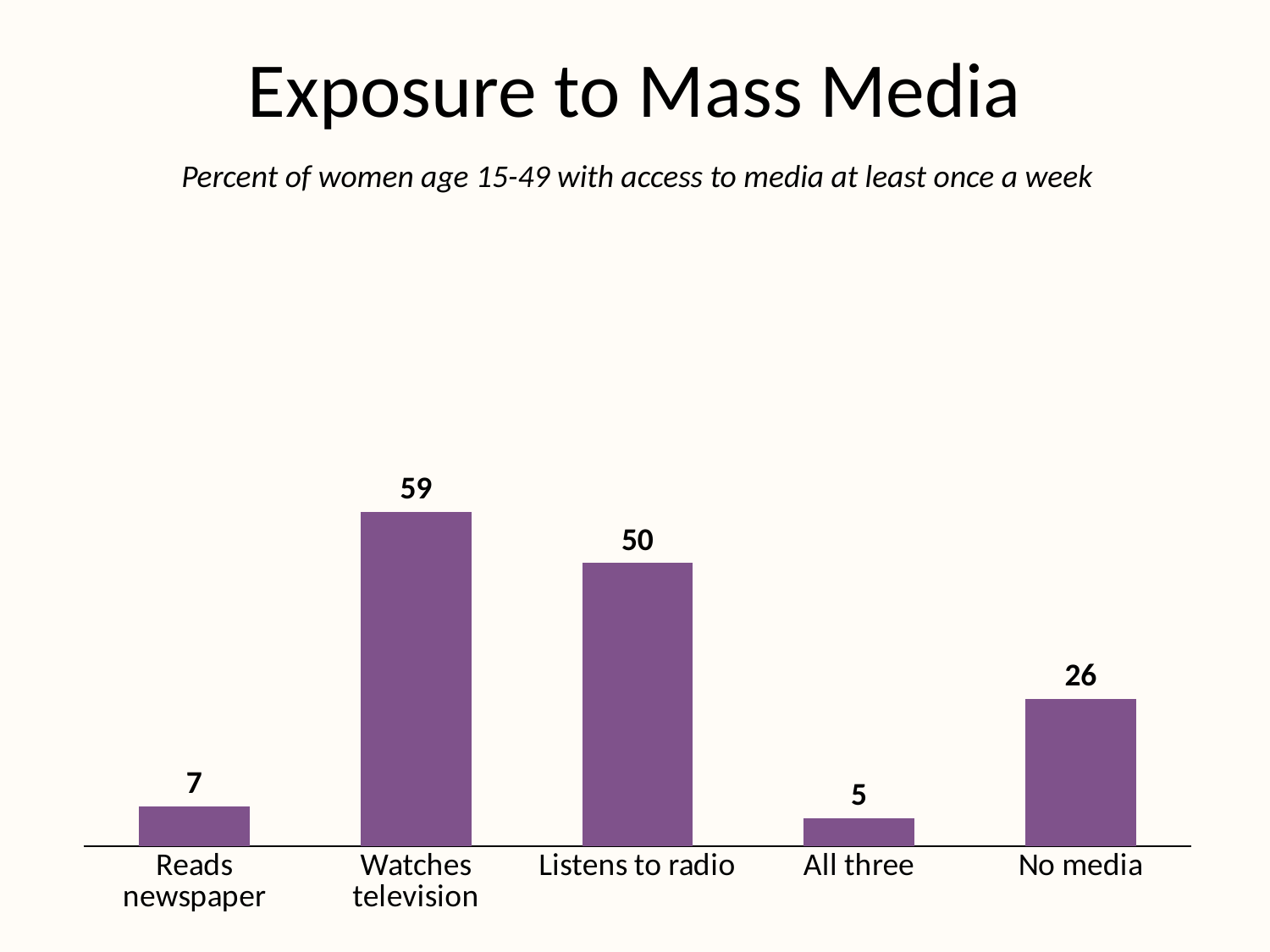

# Exposure to Mass Media
Percent of women age 15-49 with access to media at least once a week

### Chart

| Category | Women |
|---|---|
| Reads newspaper | 7.0 |
| Watches television | 59.0 |
| Listens to radio | 50.0 |
| All three | 5.0 |
| No media | 26.0 |